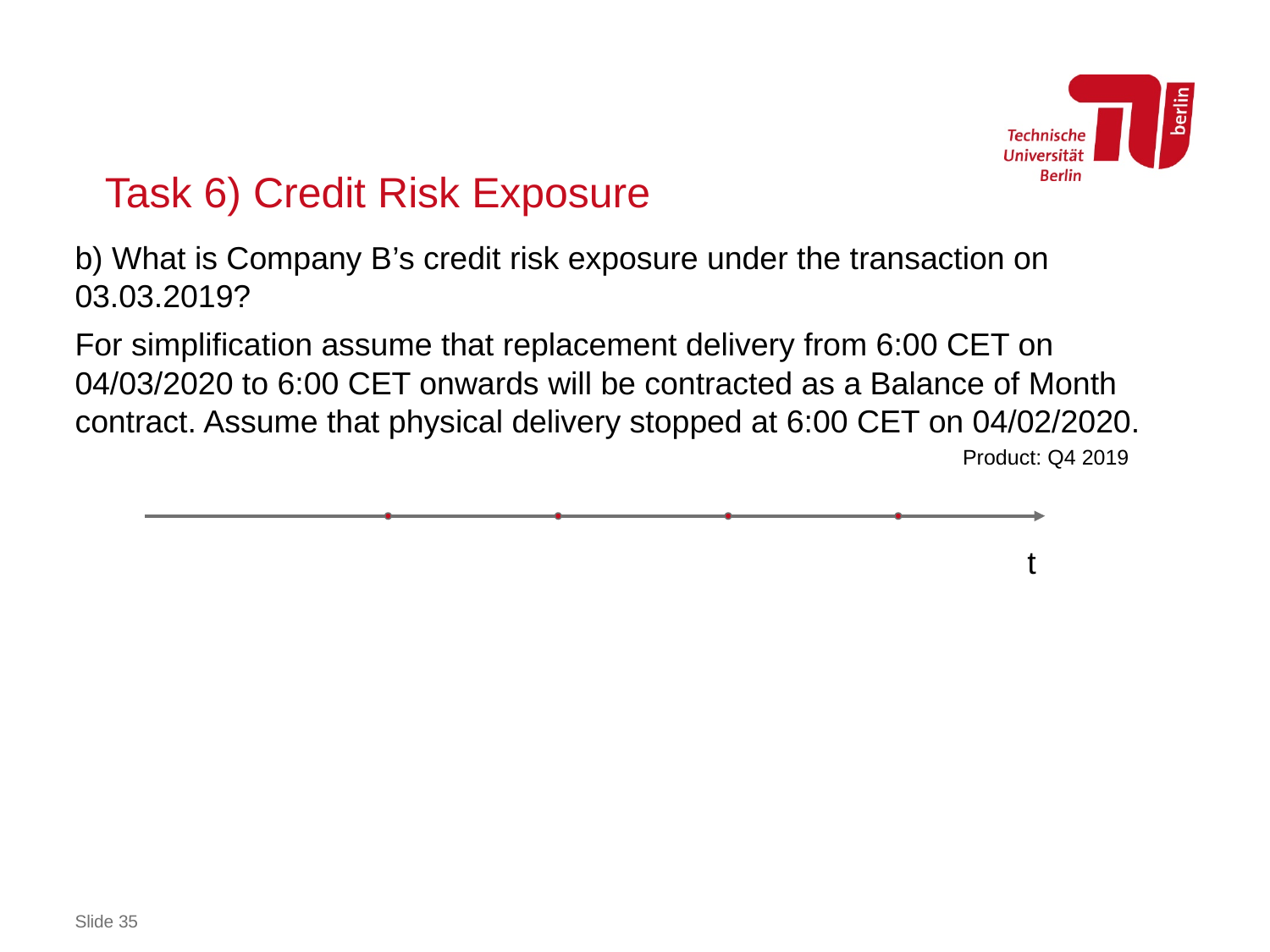

# Task 6) Credit Risk Exposure
b) What is Company B’s credit risk exposure under the transaction on 03.03.2019?
For simplification assume that replacement delivery from 6:00 CET on 04/03/2020 to 6:00 CET onwards will be contracted as a Balance of Month contract. Assume that physical delivery stopped at 6:00 CET on 04/02/2020.

Product: Q4 2019

t
Slide 35